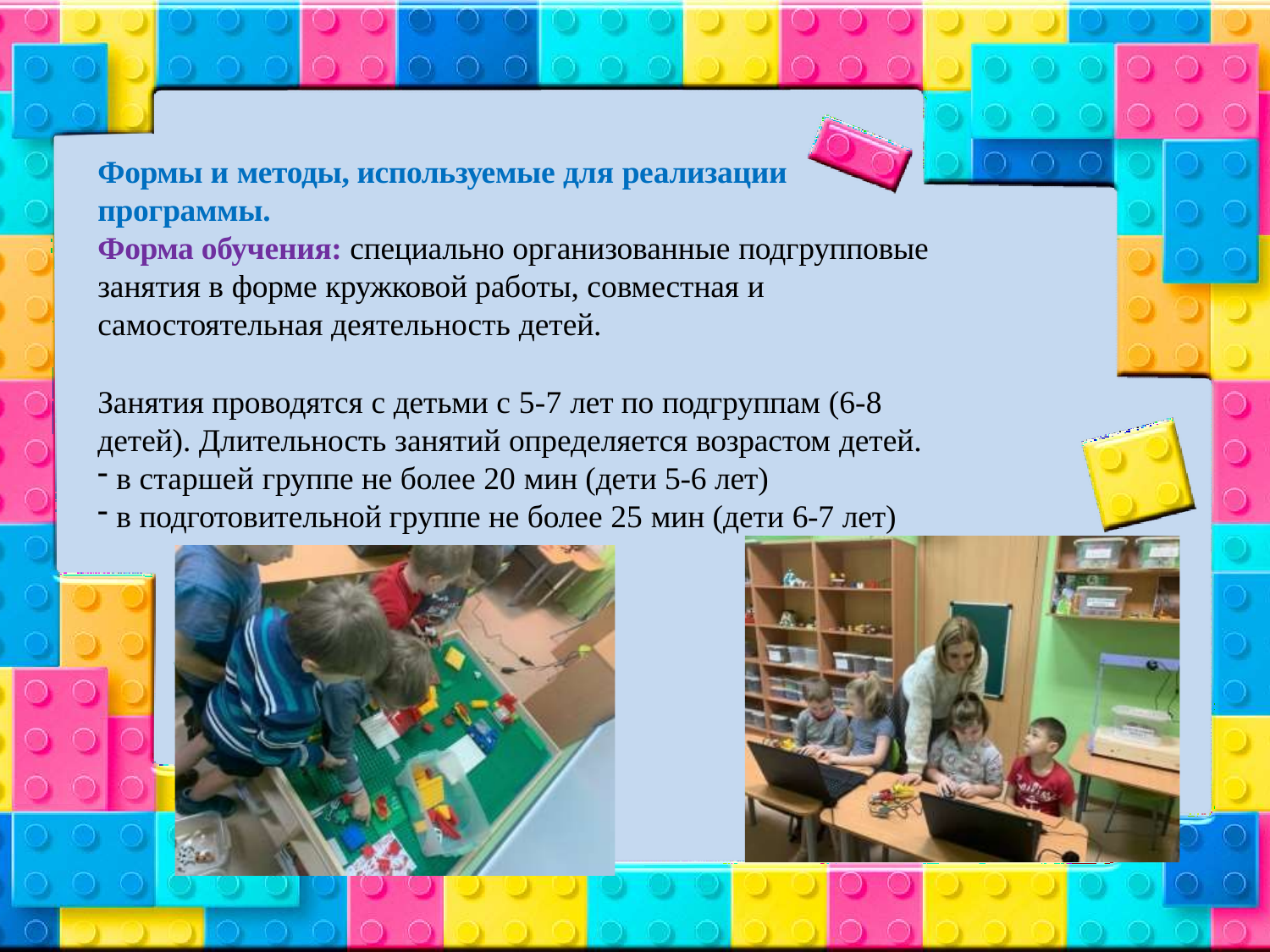

Формы и методы, используемые для реализации  программы.
Форма обучения: специально организованные подгрупповые  занятия в форме кружковой работы, совместная и  самостоятельная деятельность детей.

Занятия проводятся с детьми с 5-7 лет по подгруппам (6-8
детей). Длительность занятий определяется возрастом детей.
в старшей группе не более 20 мин (дети 5-6 лет)
в подготовительной группе не более 25 мин (дети 6-7 лет)